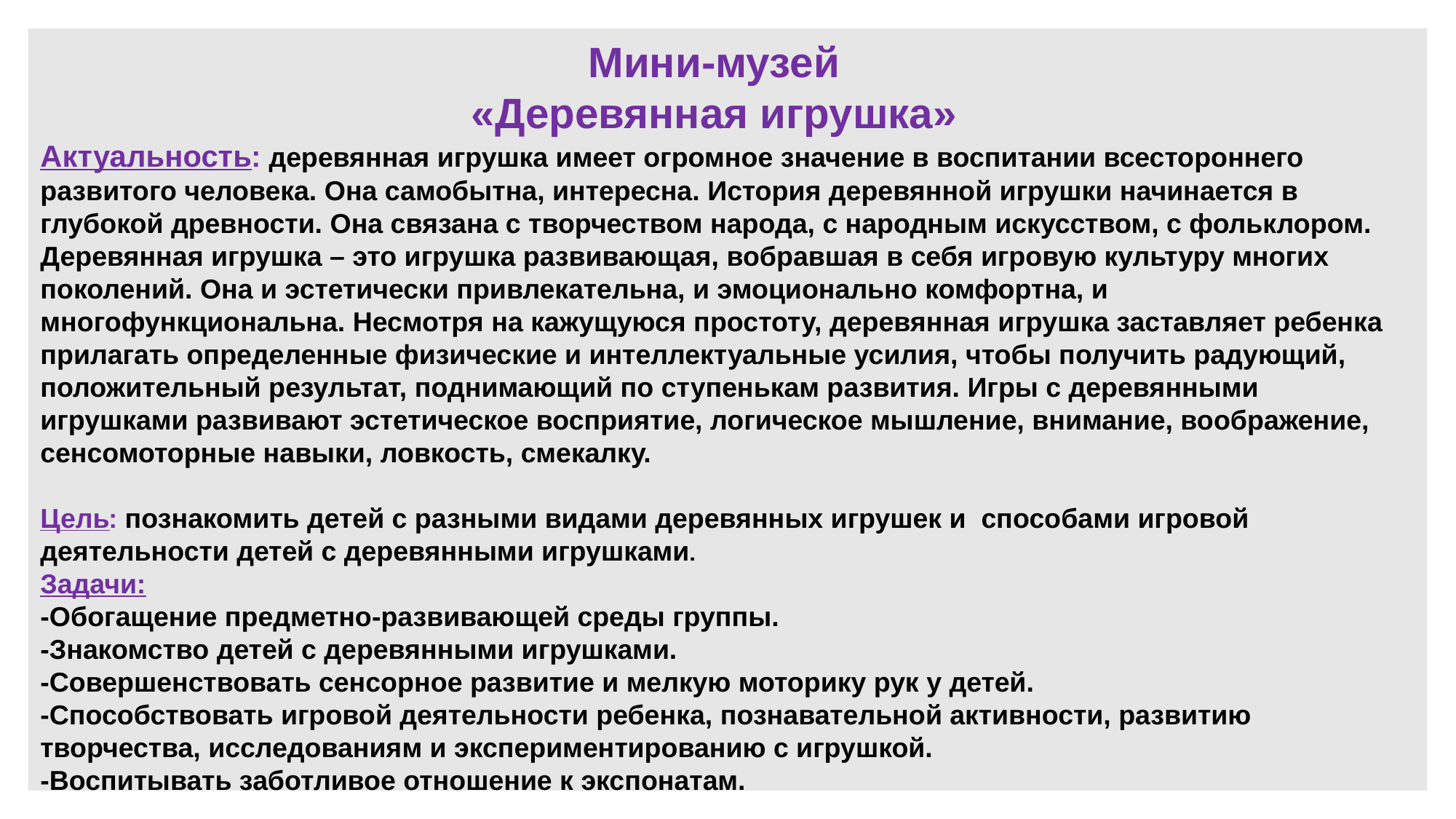

Мини-музей
«Деревянная игрушка»
Актуальность: деревянная игрушка имеет огромное значение в воспитании всестороннего развитого человека. Она самобытна, интересна. История деревянной игрушки начинается в глубокой древности. Она связана с творчеством народа, с народным искусством, с фольклором. Деревянная игрушка – это игрушка развивающая, вобравшая в себя игровую культуру многих поколений. Она и эстетически привлекательна, и эмоционально комфортна, и многофункциональна. Несмотря на кажущуюся простоту, деревянная игрушка заставляет ребенка прилагать определенные физические и интеллектуальные усилия, чтобы получить радующий, положительный результат, поднимающий по ступенькам развития. Игры с деревянными игрушками развивают эстетическое восприятие, логическое мышление, внимание, воображение, сенсомоторные навыки, ловкость, смекалку.

Цель: познакомить детей с разными видами деревянных игрушек и  способами игровой деятельности детей с деревянными игрушками.
Задачи:
-Обогащение предметно-развивающей среды группы.
-Знакомство детей с деревянными игрушками.
-Совершенствовать сенсорное развитие и мелкую моторику рук у детей.
-Способствовать игровой деятельности ребенка, познавательной активности, развитию творчества, исследованиям и экспериментированию с игрушкой.
-Воспитывать заботливое отношение к экспонатам.